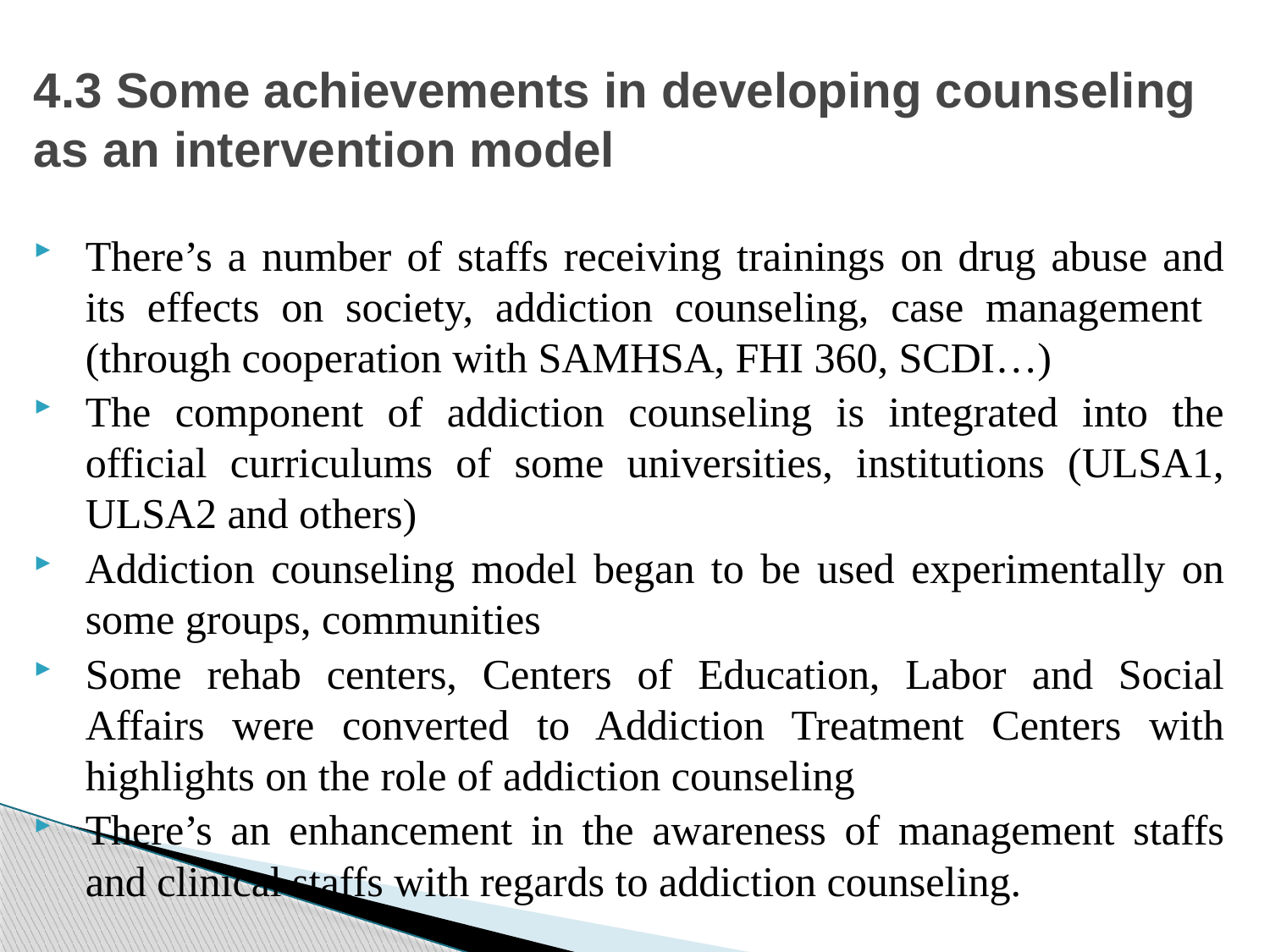

# 4.3 Some achievements in developing counseling as an intervention model
There’s a number of staffs receiving trainings on drug abuse and its effects on society, addiction counseling, case management  (through cooperation with SAMHSA, FHI 360, SCDI…)
The component of addiction counseling is integrated into the official curriculums of some universities, institutions (ULSA1, ULSA2 and others)
Addiction counseling model began to be used experimentally on some groups, communities
Some rehab centers, Centers of Education, Labor and Social Affairs were converted to Addiction Treatment Centers with highlights on the role of addiction counseling
There’s an enhancement in the awareness of management staffs and clinical staffs with regards to addiction counseling.